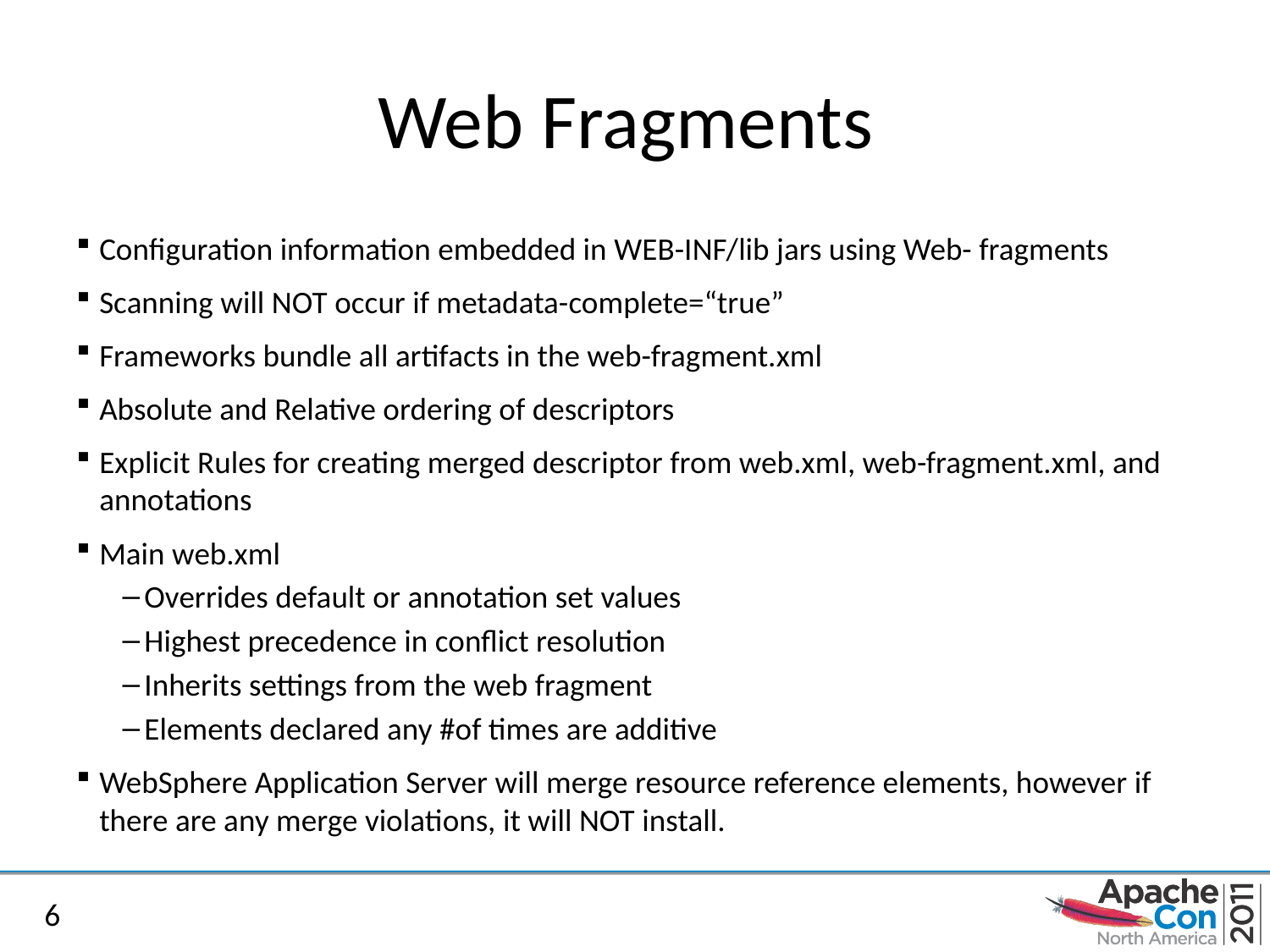

# Web Fragments
Configuration information embedded in WEB-INF/lib jars using Web- fragments
Scanning will NOT occur if metadata-complete=“true”
Frameworks bundle all artifacts in the web-fragment.xml
Absolute and Relative ordering of descriptors
Explicit Rules for creating merged descriptor from web.xml, web-fragment.xml, and annotations
Main web.xml
Overrides default or annotation set values
Highest precedence in conflict resolution
Inherits settings from the web fragment
Elements declared any #of times are additive
WebSphere Application Server will merge resource reference elements, however if there are any merge violations, it will NOT install.